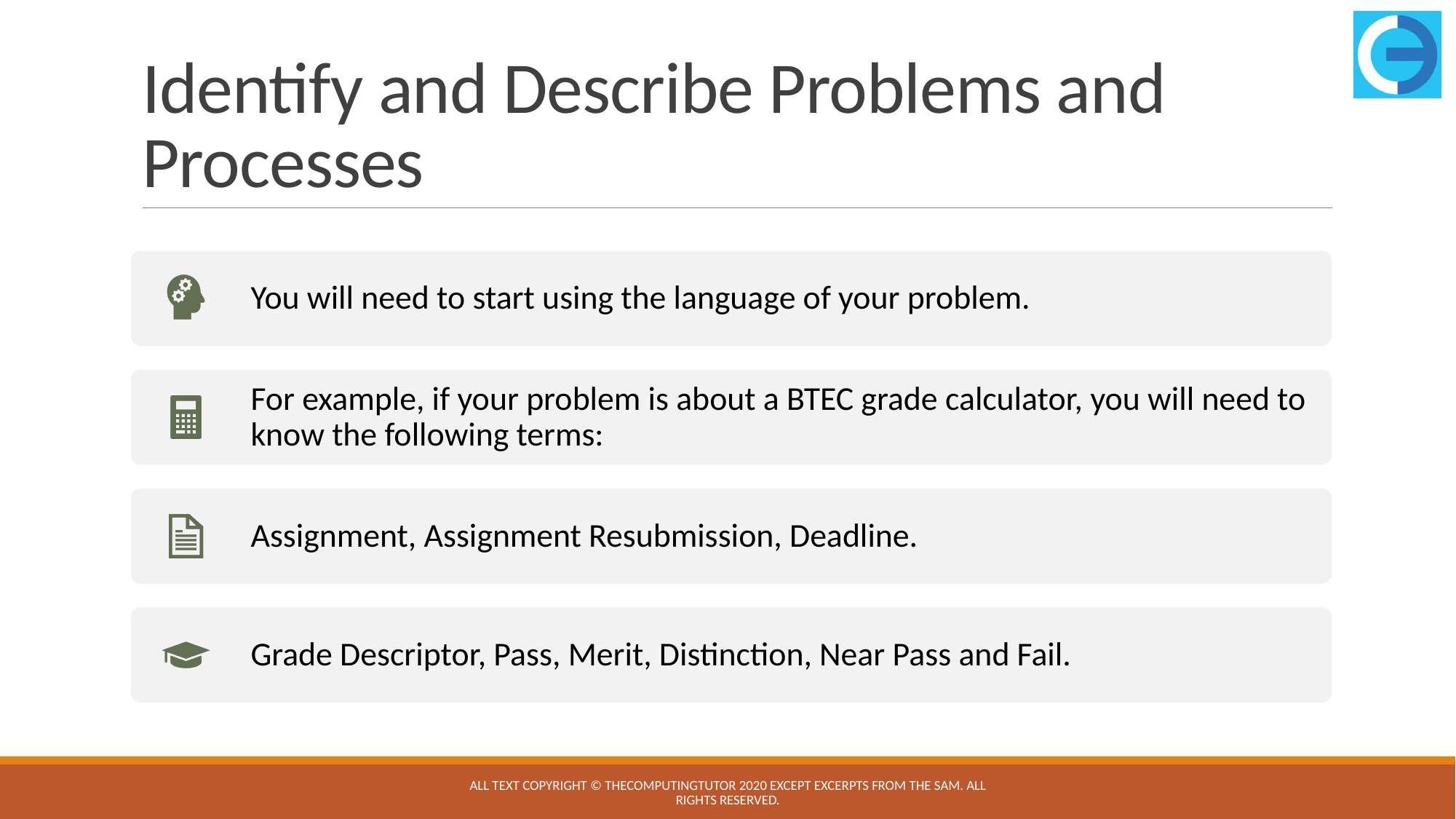

# Identify and Describe Problems and Processes
You will need to start using the language of your problem.
For example, if your problem is about a BTEC grade calculator, you will need to know the following terms:
Assignment, Assignment Resubmission, Deadline.
Grade Descriptor, Pass, Merit, Distinction, Near Pass and Fail.
All text copyright © TheComputingTutor 2020 except excerpts from the SAM. All rights Reserved.